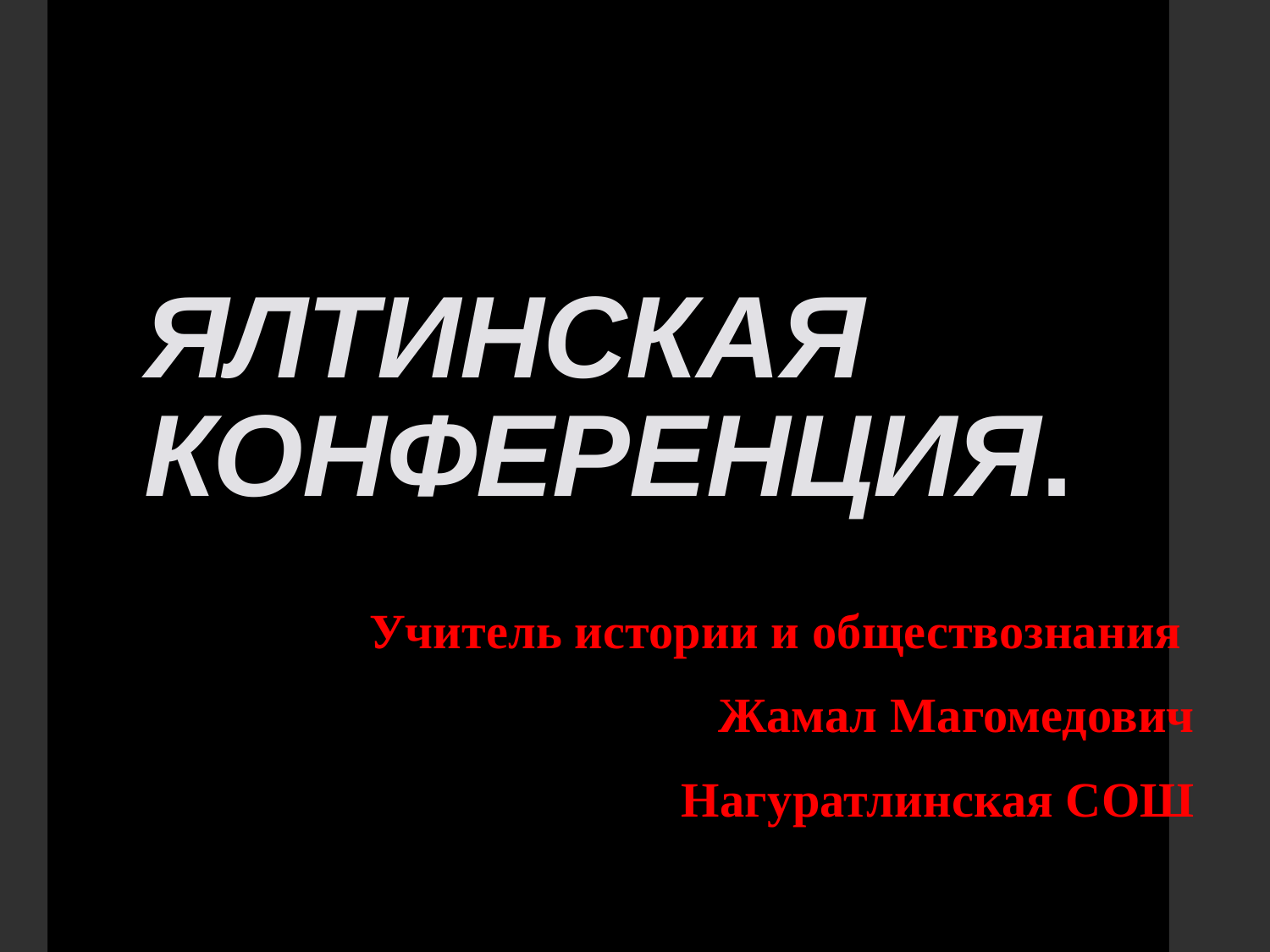

# ЯЛТИНСКАЯ КОНФЕРЕНЦИЯ.

 Учитель истории и обществознания
 Жамал Магомедович
Нагуратлинская СОШ